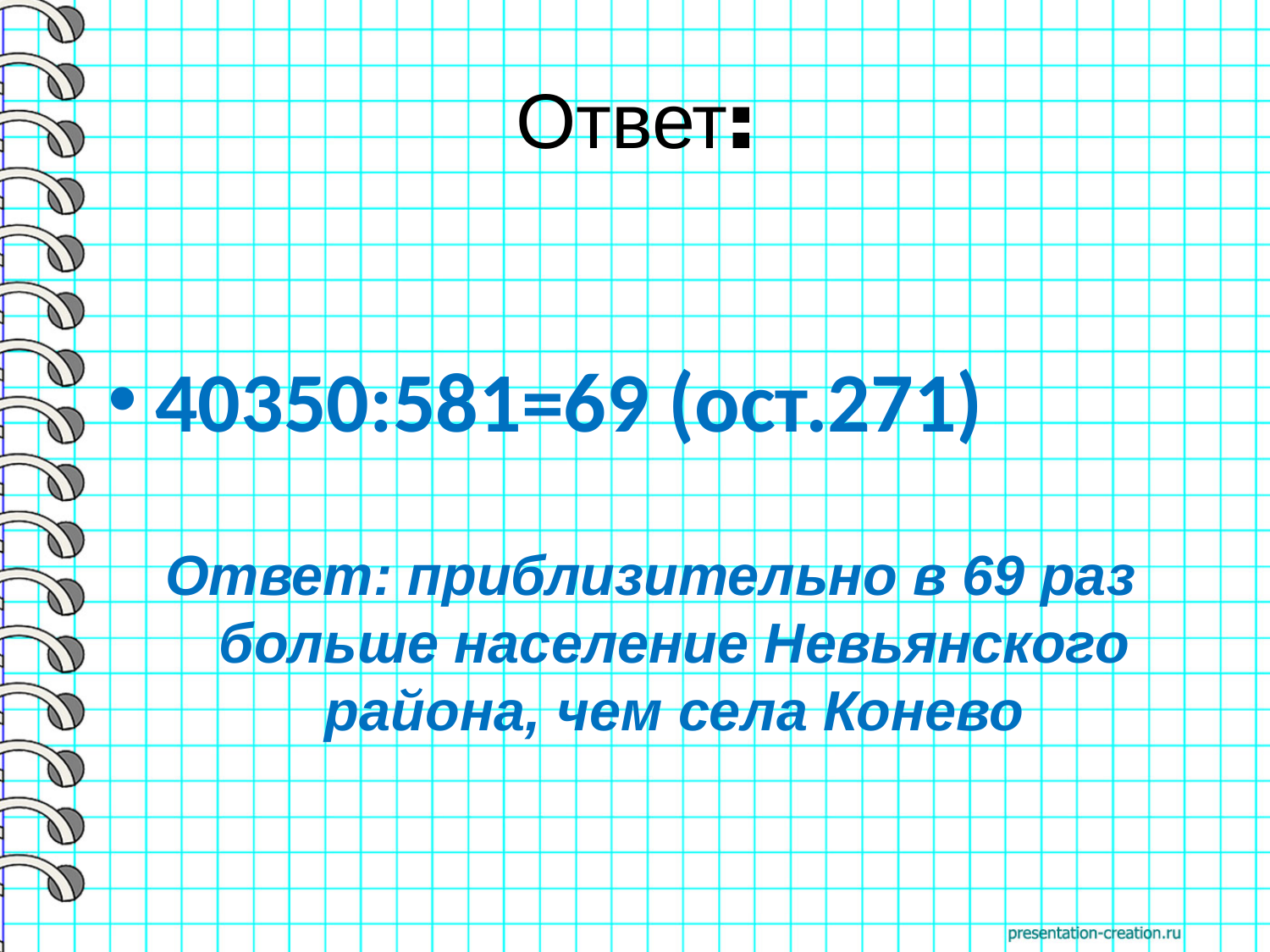

# Ответ:

40350:581=69 (ост.271)

Ответ: приблизительно в 69 раз больше население Невьянского района, чем села Конево